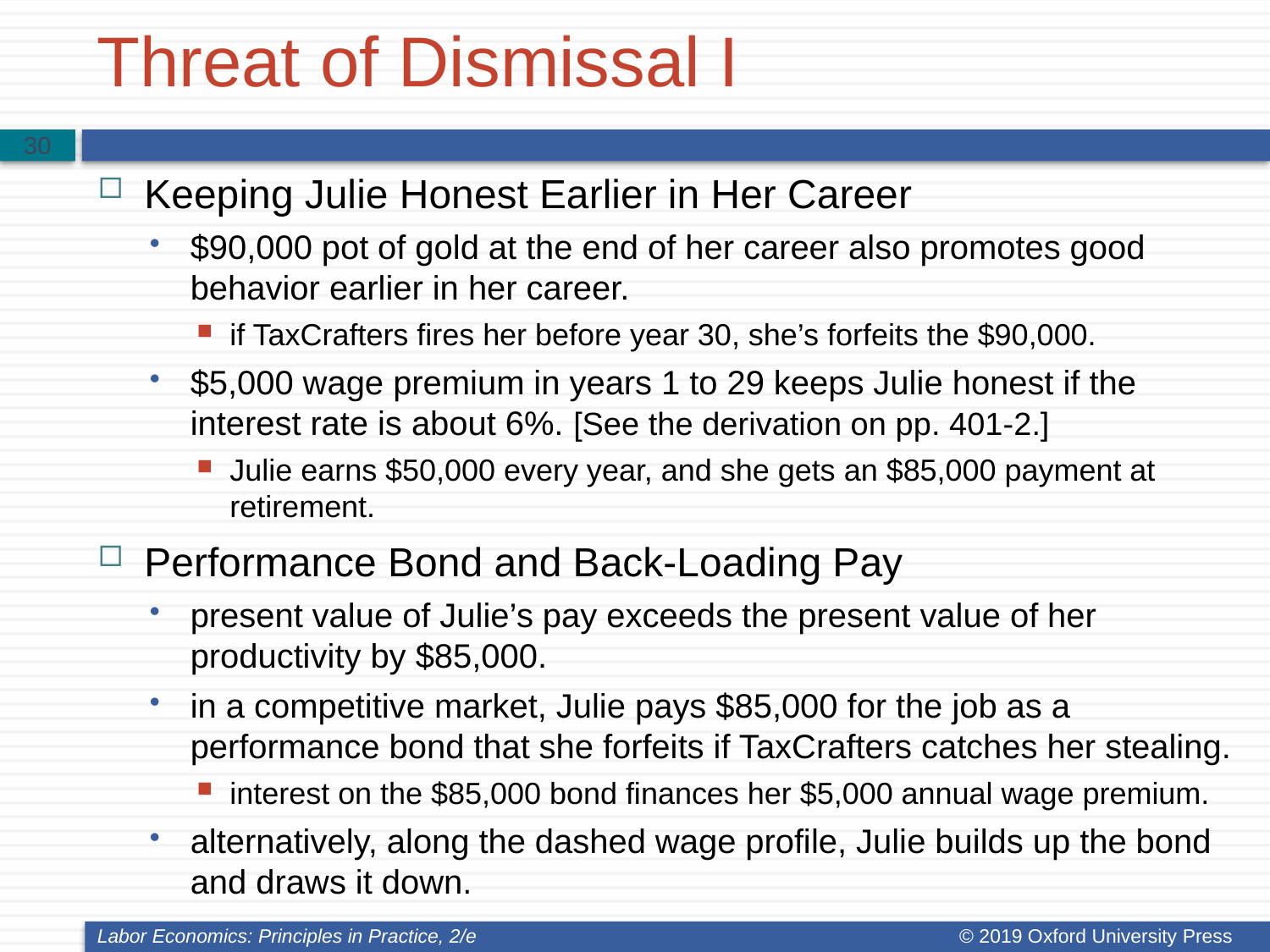

# Threat of Dismissal I
30
Keeping Julie Honest Earlier in Her Career
$90,000 pot of gold at the end of her career also promotes good behavior earlier in her career.
if TaxCrafters fires her before year 30, she’s forfeits the $90,000.
$5,000 wage premium in years 1 to 29 keeps Julie honest if the interest rate is about 6%. [See the derivation on pp. 401-2.]
Julie earns $50,000 every year, and she gets an $85,000 payment at retirement.
Performance Bond and Back-Loading Pay
present value of Julie’s pay exceeds the present value of her productivity by $85,000.
in a competitive market, Julie pays $85,000 for the job as a performance bond that she forfeits if TaxCrafters catches her stealing.
interest on the $85,000 bond finances her $5,000 annual wage premium.
alternatively, along the dashed wage profile, Julie builds up the bond and draws it down.
Labor Economics: Principles in Practice, 2/e
© 2019 Oxford University Press